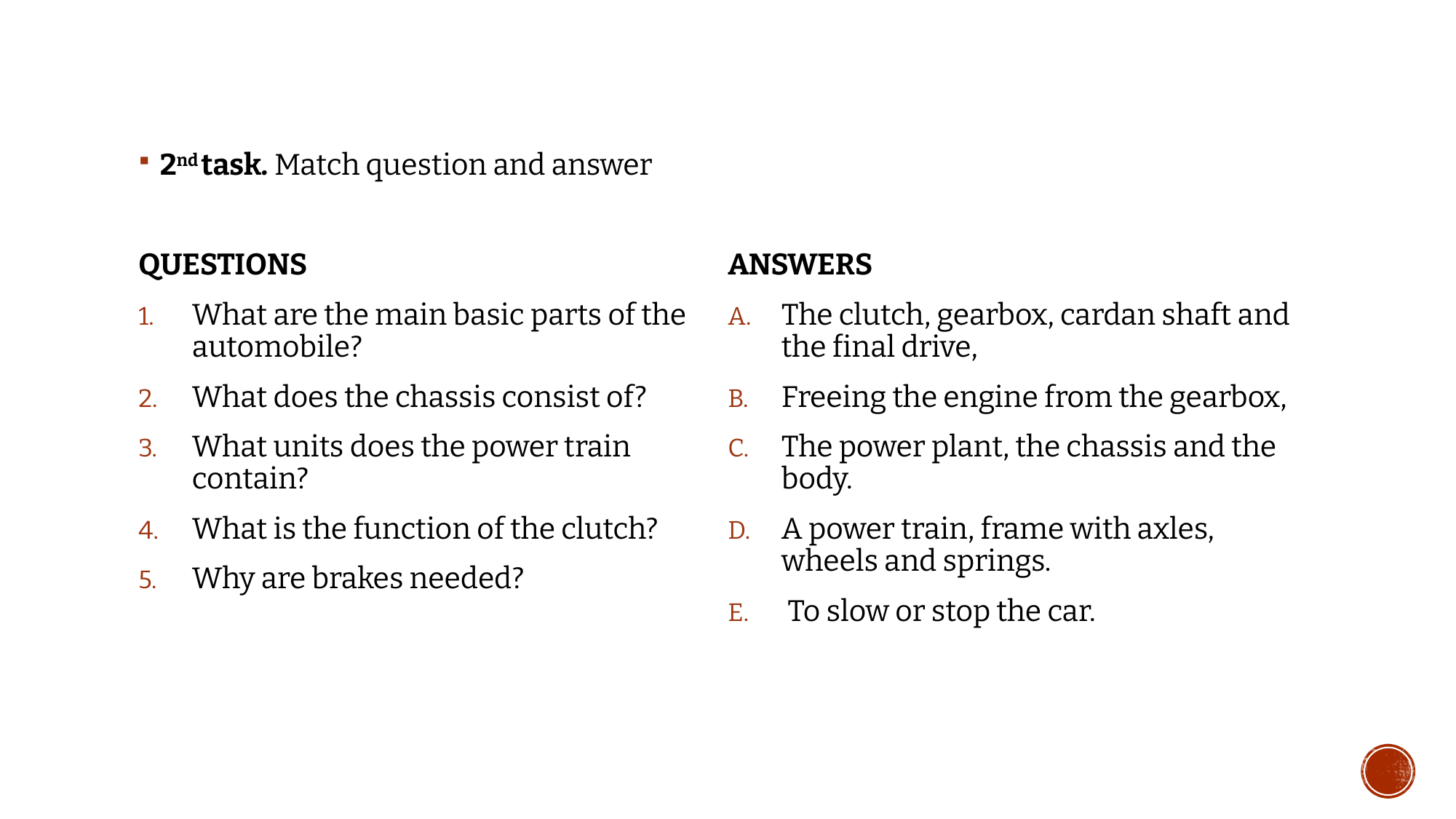

2nd task. Match question and answer

QUESTIONS
What are the main basic parts of the automobile?
What does the chassis consist of?
What units does the power train contain?
What is the function of the clutch?
Why are brakes needed?

ANSWERS
The clutch, gearbox, cardan shaft and the final drive,
Freeing the engine from the gearbox,
The power plant, the chassis and the body.
A power train, frame with axles, wheels and springs.
 To slow or stop the car.